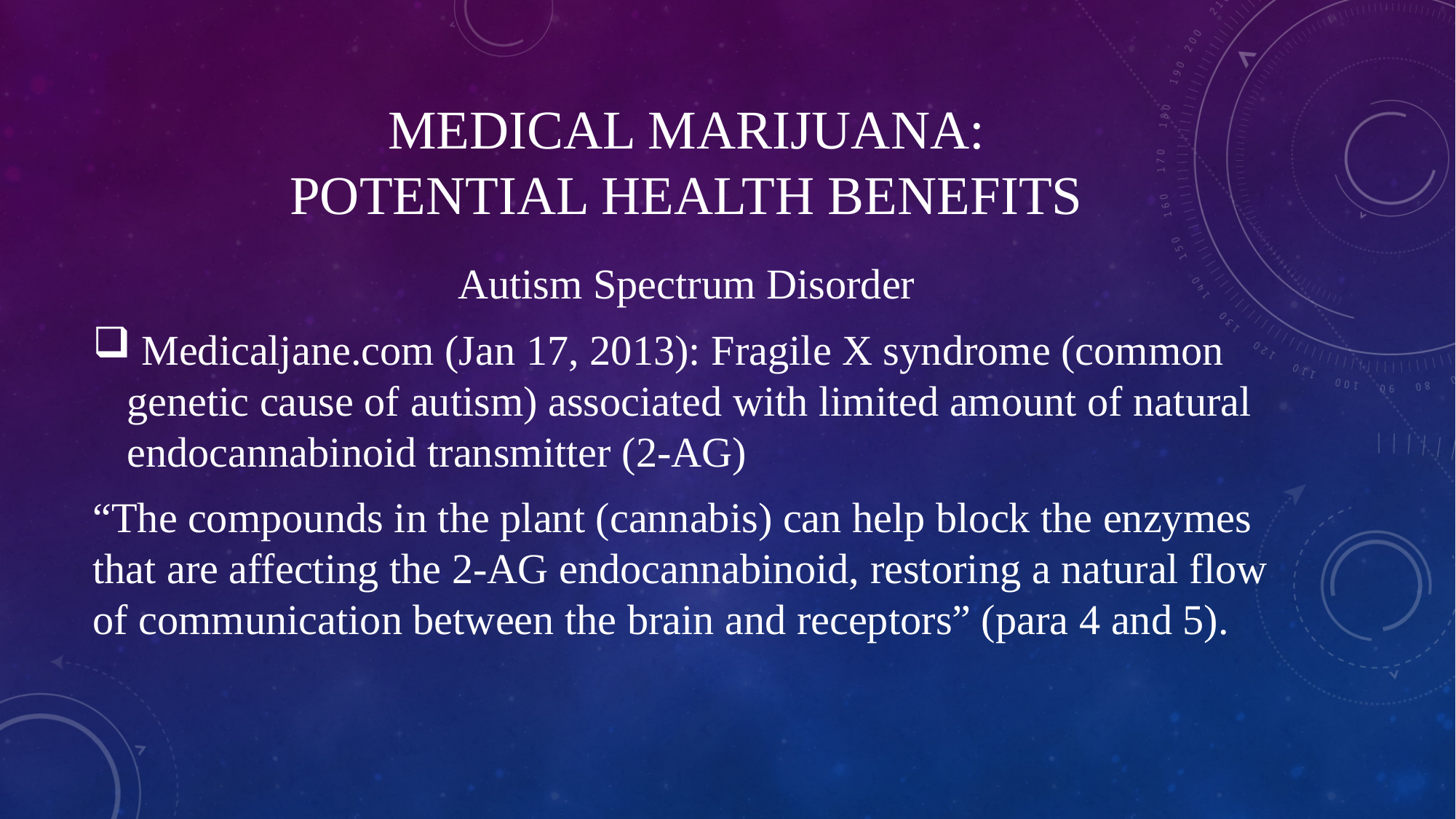

# Medical marijuana: potential health benefits
Autism Spectrum Disorder
 Medicaljane.com (Jan 17, 2013): Fragile X syndrome (common genetic cause of autism) associated with limited amount of natural endocannabinoid transmitter (2-AG)
“The compounds in the plant (cannabis) can help block the enzymes that are affecting the 2-AG endocannabinoid, restoring a natural flow of communication between the brain and receptors” (para 4 and 5).